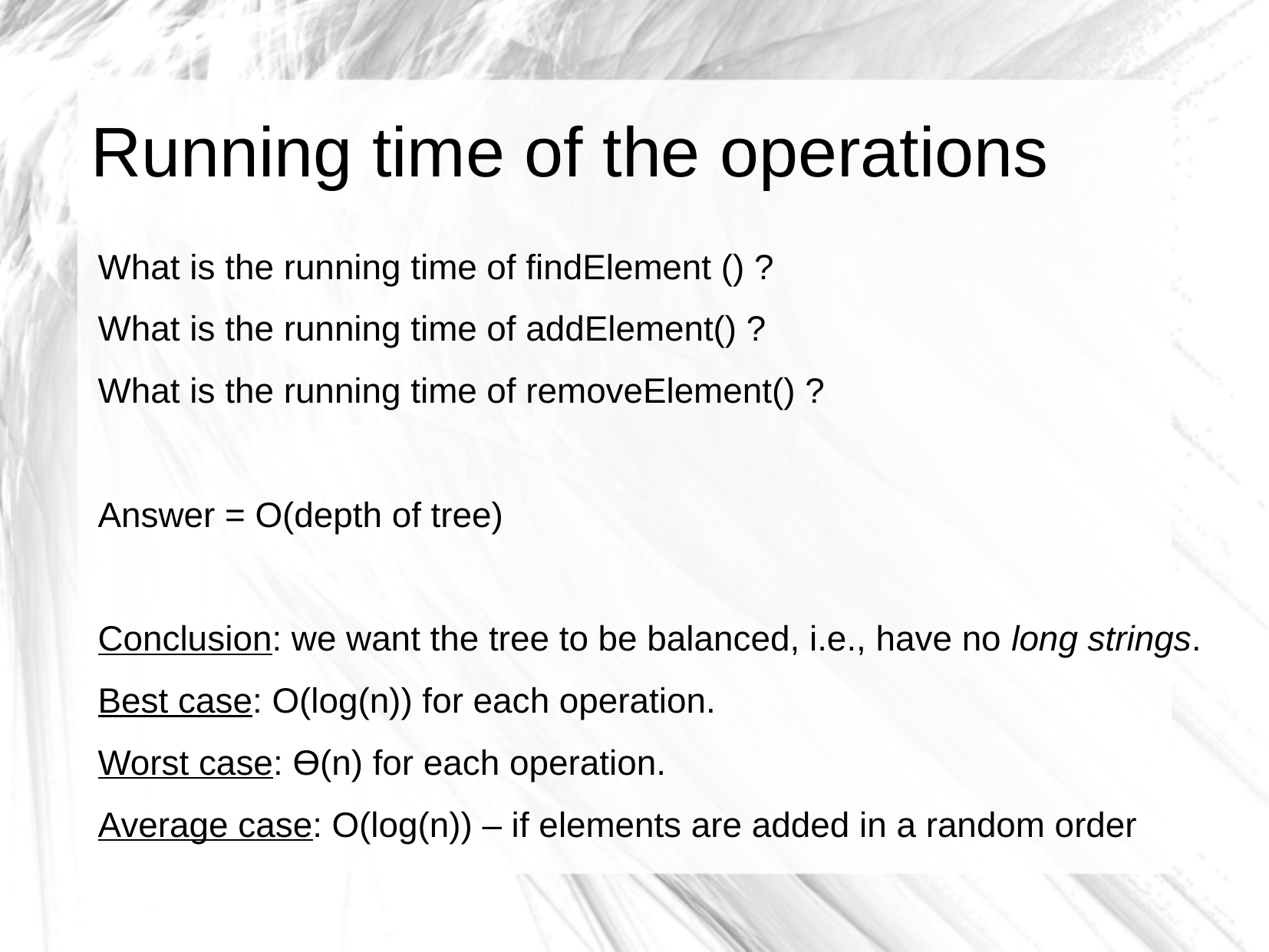

# Running time of the operations
What is the running time of findElement () ?
What is the running time of addElement() ?
What is the running time of removeElement() ?

Answer = O(depth of tree)

Conclusion: we want the tree to be balanced, i.e., have no long strings.
Best case: O(log(n)) for each operation.
Worst case: ϴ(n) for each operation.
Average case: O(log(n)) – if elements are added in a random order